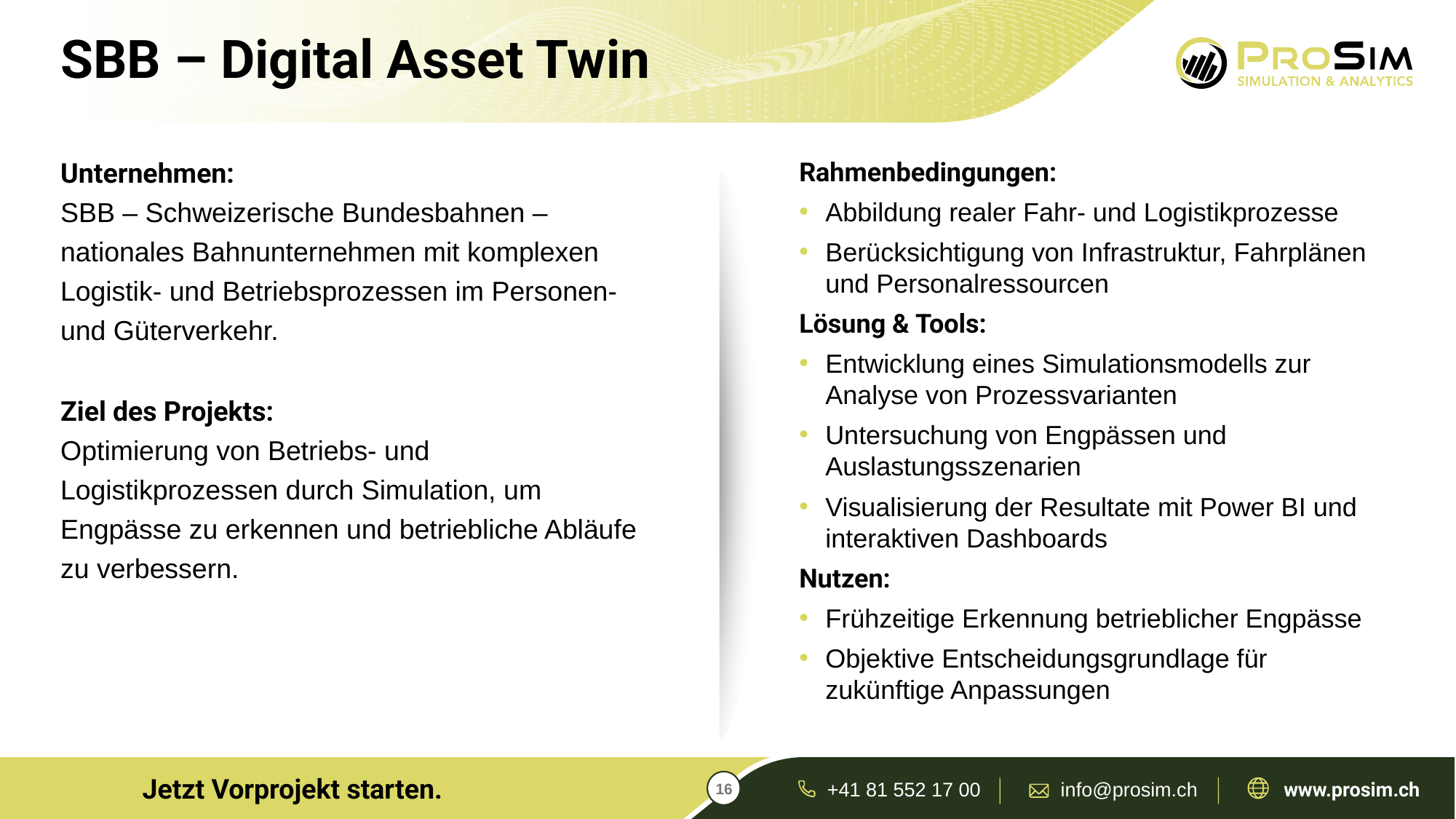

# SBB – Digital Asset Twin
Unternehmen:
SBB – Schweizerische Bundesbahnen – nationales Bahnunternehmen mit komplexen Logistik- und Betriebsprozessen im Personen- und Güterverkehr.
Ziel des Projekts:
Optimierung von Betriebs- und Logistikprozessen durch Simulation, um Engpässe zu erkennen und betriebliche Abläufe zu verbessern.
Rahmenbedingungen:
Abbildung realer Fahr- und Logistikprozesse
Berücksichtigung von Infrastruktur, Fahrplänen und Personalressourcen
Lösung & Tools:
Entwicklung eines Simulationsmodells zur Analyse von Prozessvarianten
Untersuchung von Engpässen und Auslastungsszenarien
Visualisierung der Resultate mit Power BI und interaktiven Dashboards
Nutzen:
Frühzeitige Erkennung betrieblicher Engpässe
Objektive Entscheidungsgrundlage für zukünftige Anpassungen
Jetzt Vorprojekt starten.
16